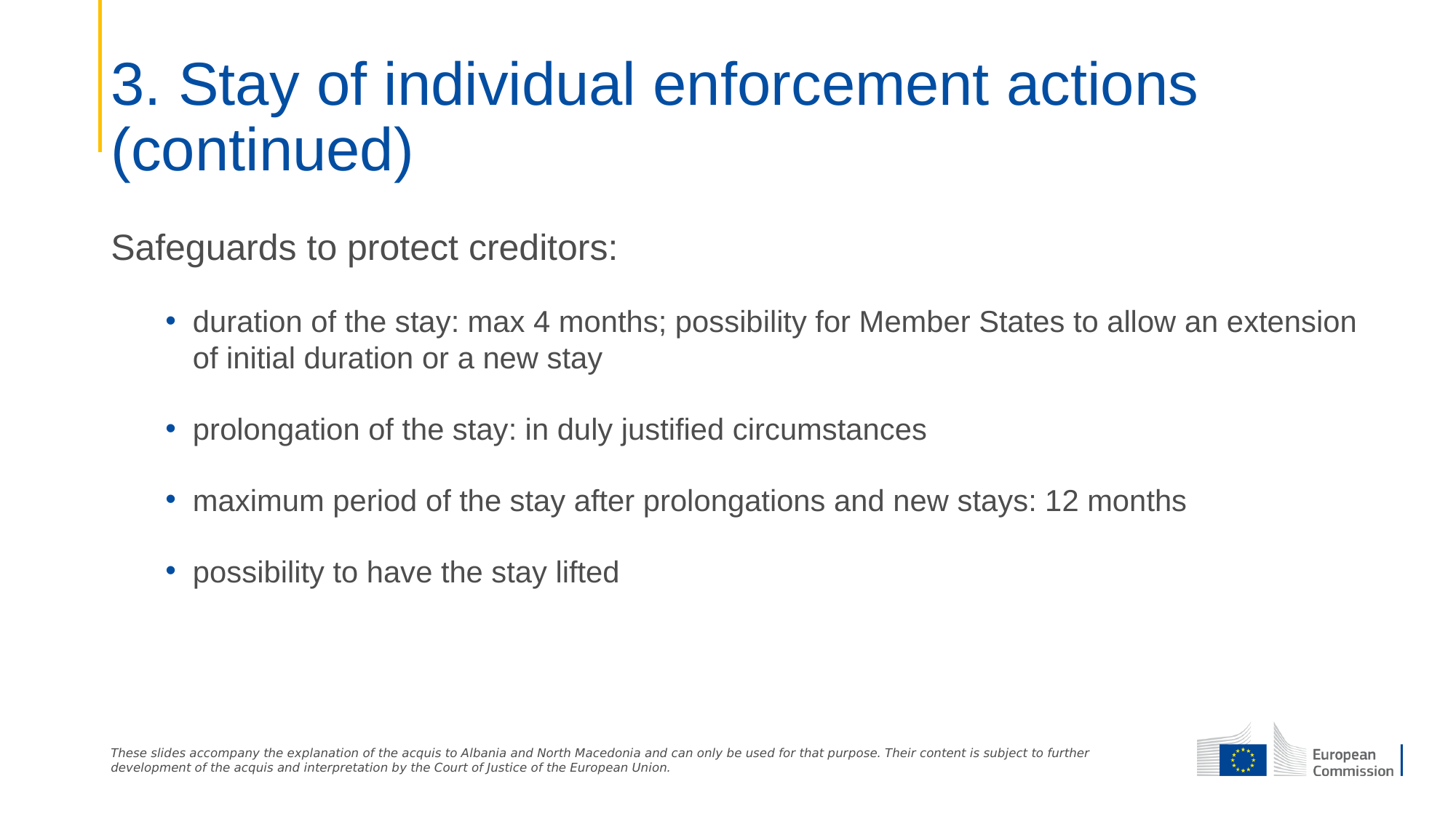

# 3. Stay of individual enforcement actions (continued)
Safeguards to protect creditors:
duration of the stay: max 4 months; possibility for Member States to allow an extension of initial duration or a new stay
prolongation of the stay: in duly justified circumstances
maximum period of the stay after prolongations and new stays: 12 months
possibility to have the stay lifted